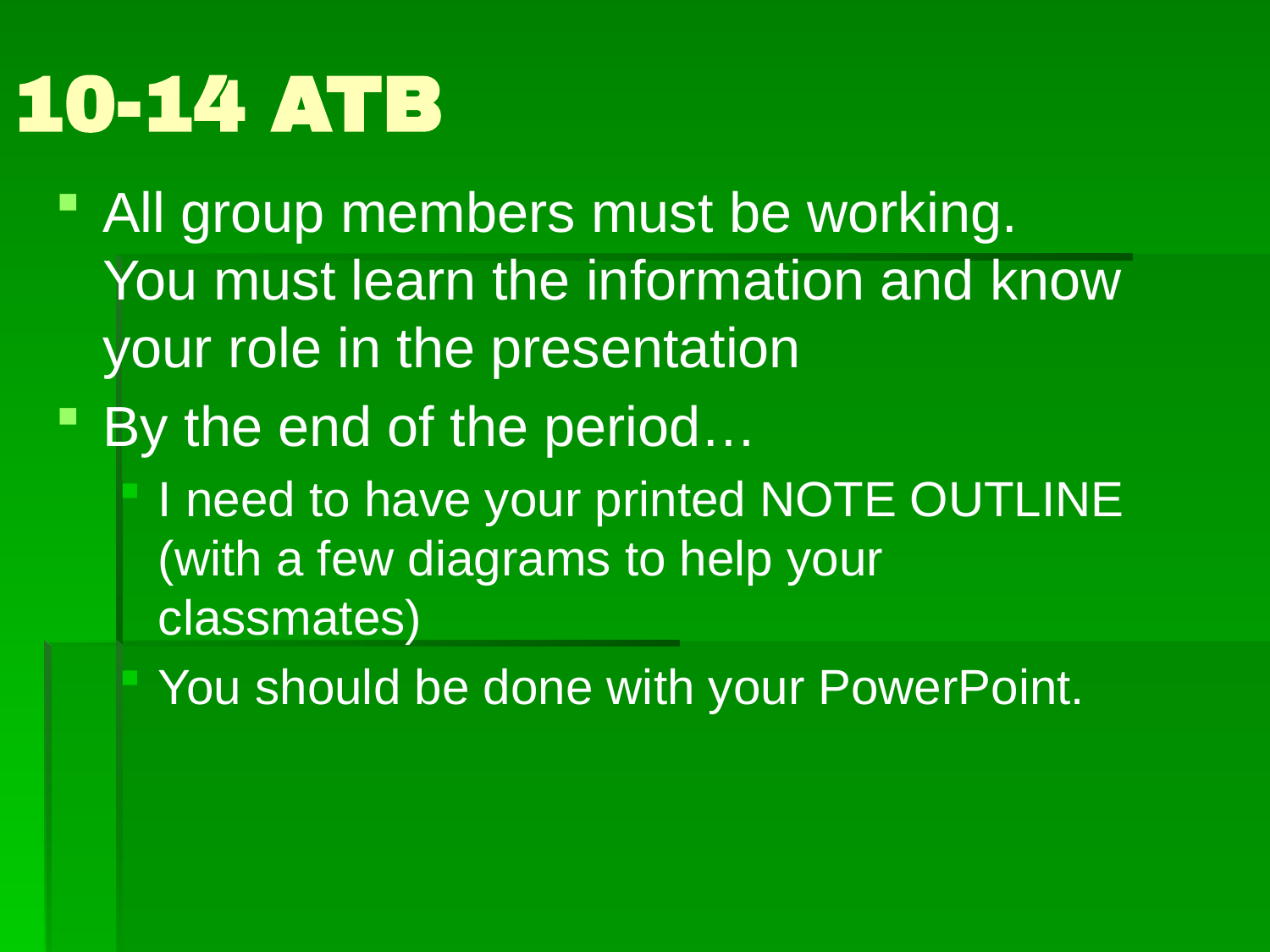

10-14 ATB
All group members must be working.  You must learn the information and know your role in the presentation
By the end of the period…
I need to have your printed NOTE OUTLINE (with a few diagrams to help your classmates)
You should be done with your PowerPoint.